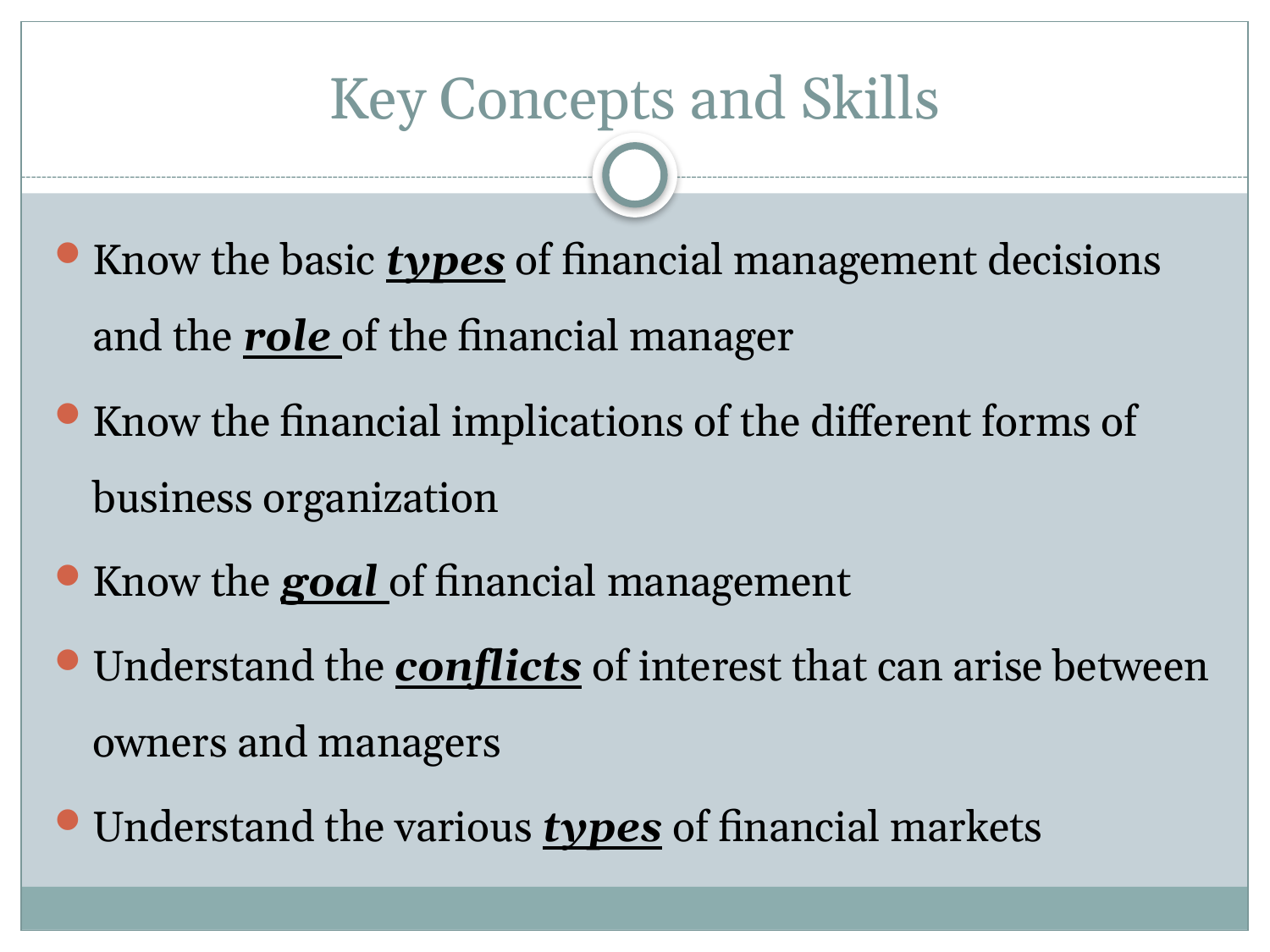

# Key Concepts and Skills
Know the basic types of financial management decisions and the role of the financial manager
Know the financial implications of the different forms of business organization
Know the goal of financial management
Understand the conflicts of interest that can arise between owners and managers
Understand the various types of financial markets